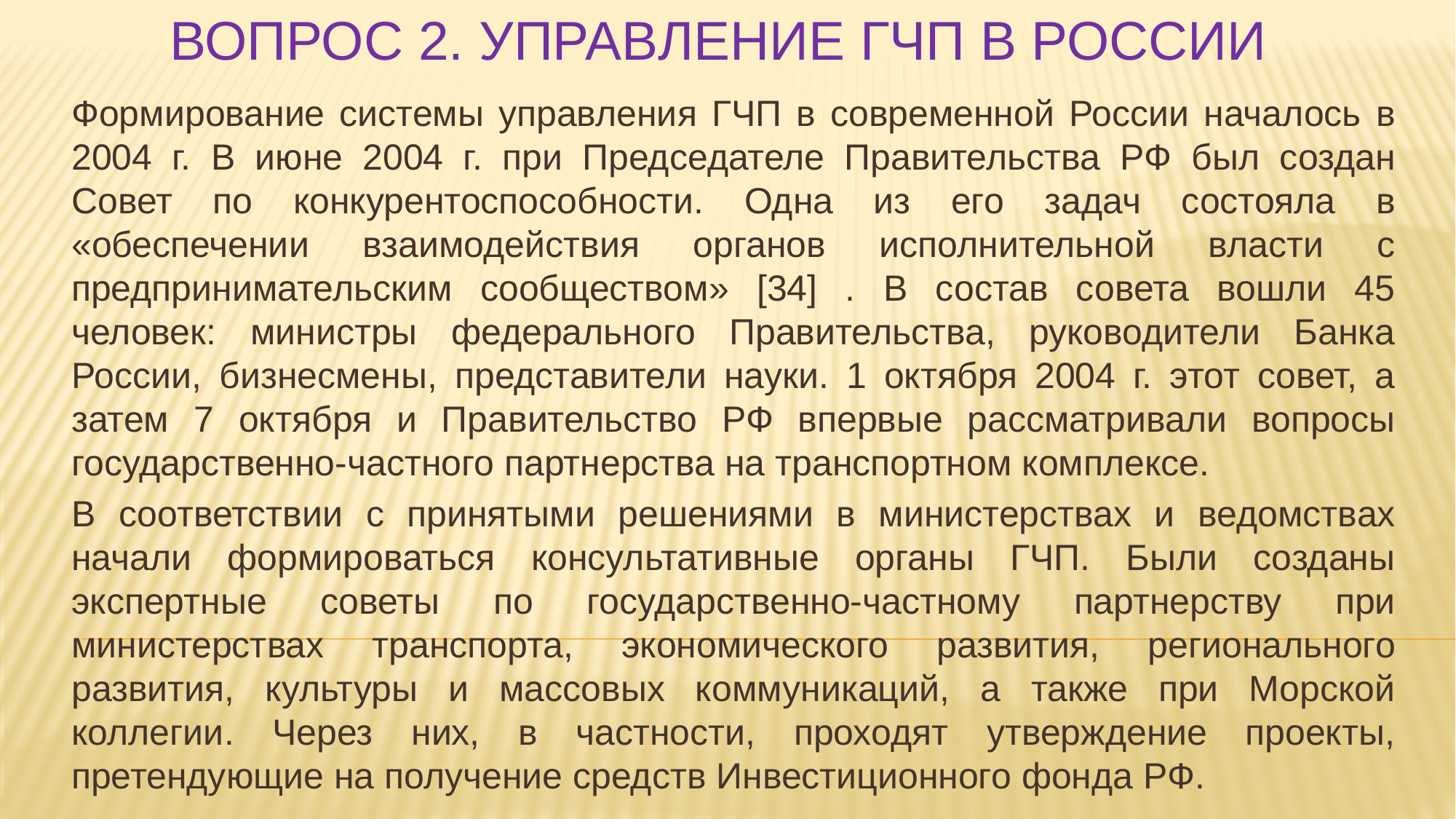

# Вопрос 2. Управление ГЧП в России
Формирование системы управления ГЧП в современной России началось в 2004 г. В июне 2004 г. при Председателе Правительства РФ был создан Совет по конкурентоспособности. Одна из его задач состояла в «обеспечении взаимодействия органов исполнительной власти с предпринимательским сообществом» [34] . В состав совета вошли 45 человек: министры федерального Правительства, руководители Банка России, бизнесмены, представители науки. 1 октября 2004 г. этот совет, а затем 7 октября и Правительство РФ впервые рассматривали вопросы государственно-частного партнерства на транспортном комплексе.
В соответствии с принятыми решениями в министерствах и ведомствах начали формироваться консультативные органы ГЧП. Были созданы экспертные советы по государственно-частному партнерству при министерствах транспорта, экономического развития, регионального развития, культуры и массовых коммуникаций, а также при Морской коллегии. Через них, в частности, проходят утверждение проекты, претендующие на получение средств Инвестиционного фонда РФ.